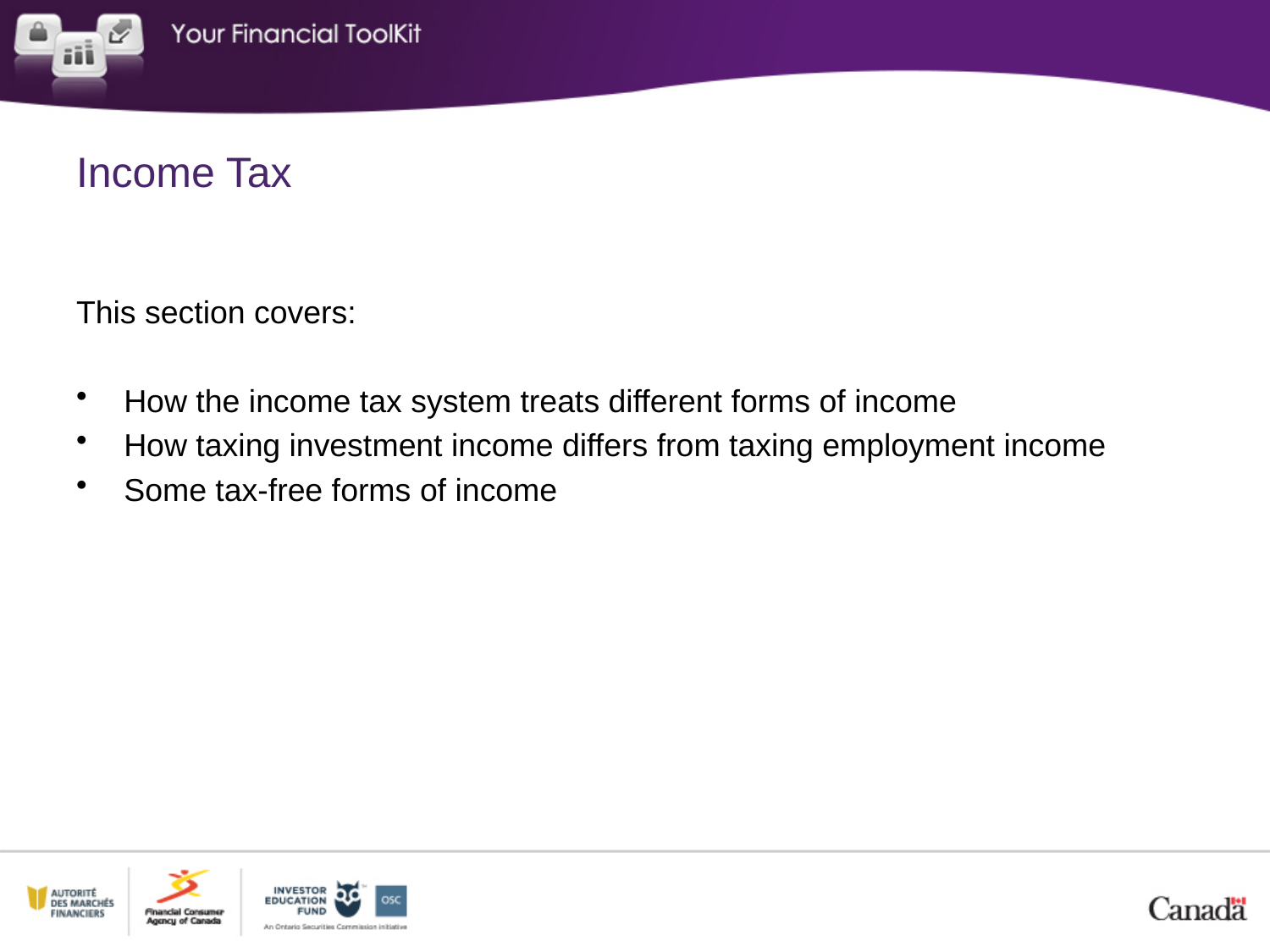

# Income Tax
This section covers:

How the income tax system treats different forms of income
How taxing investment income differs from taxing employment income
Some tax-free forms of income